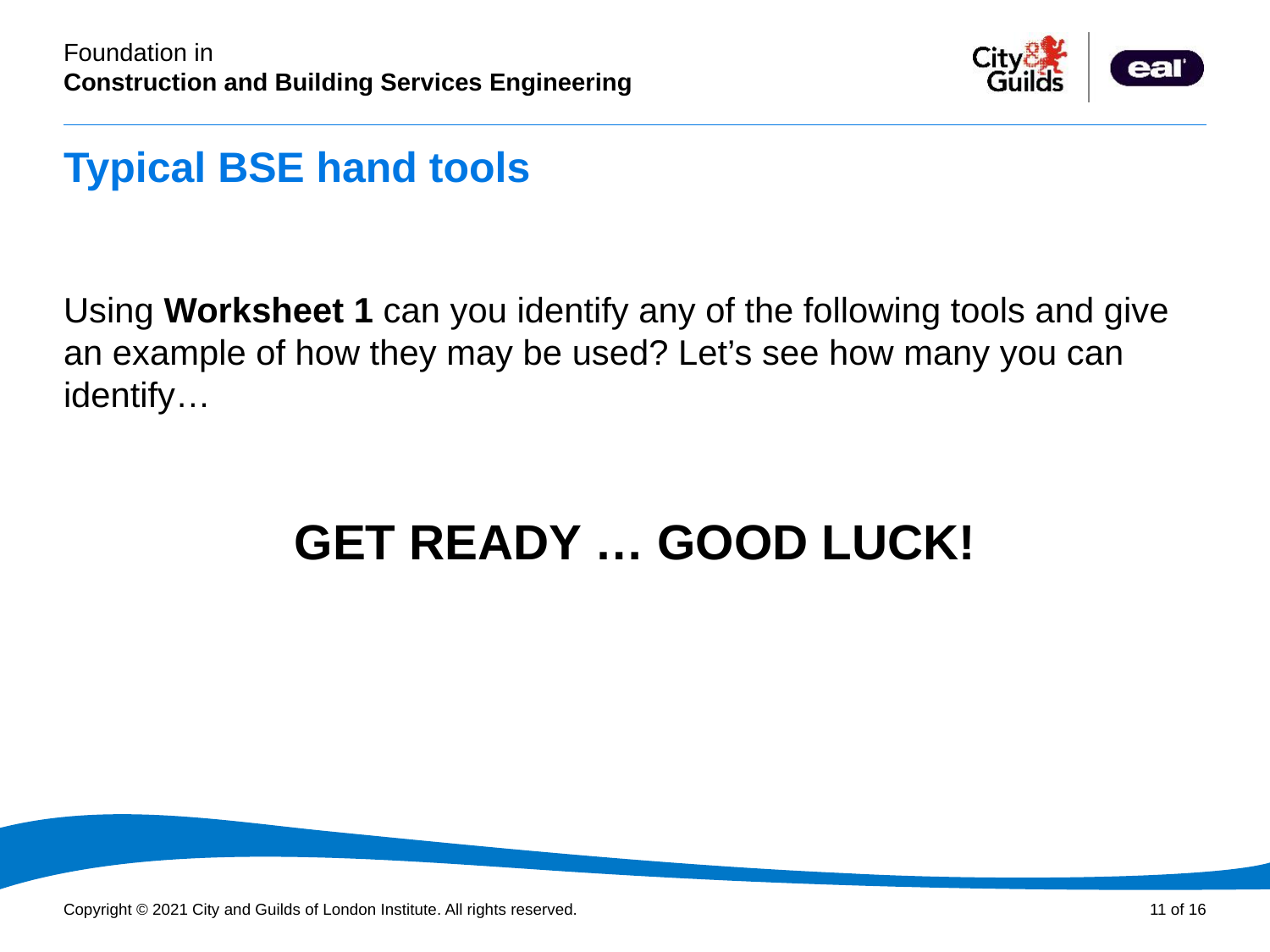

# Typical BSE hand tools

Using Worksheet 1 can you identify any of the following tools and give an example of how they may be used? Let’s see how many you can identify…

GET READY … GOOD LUCK!